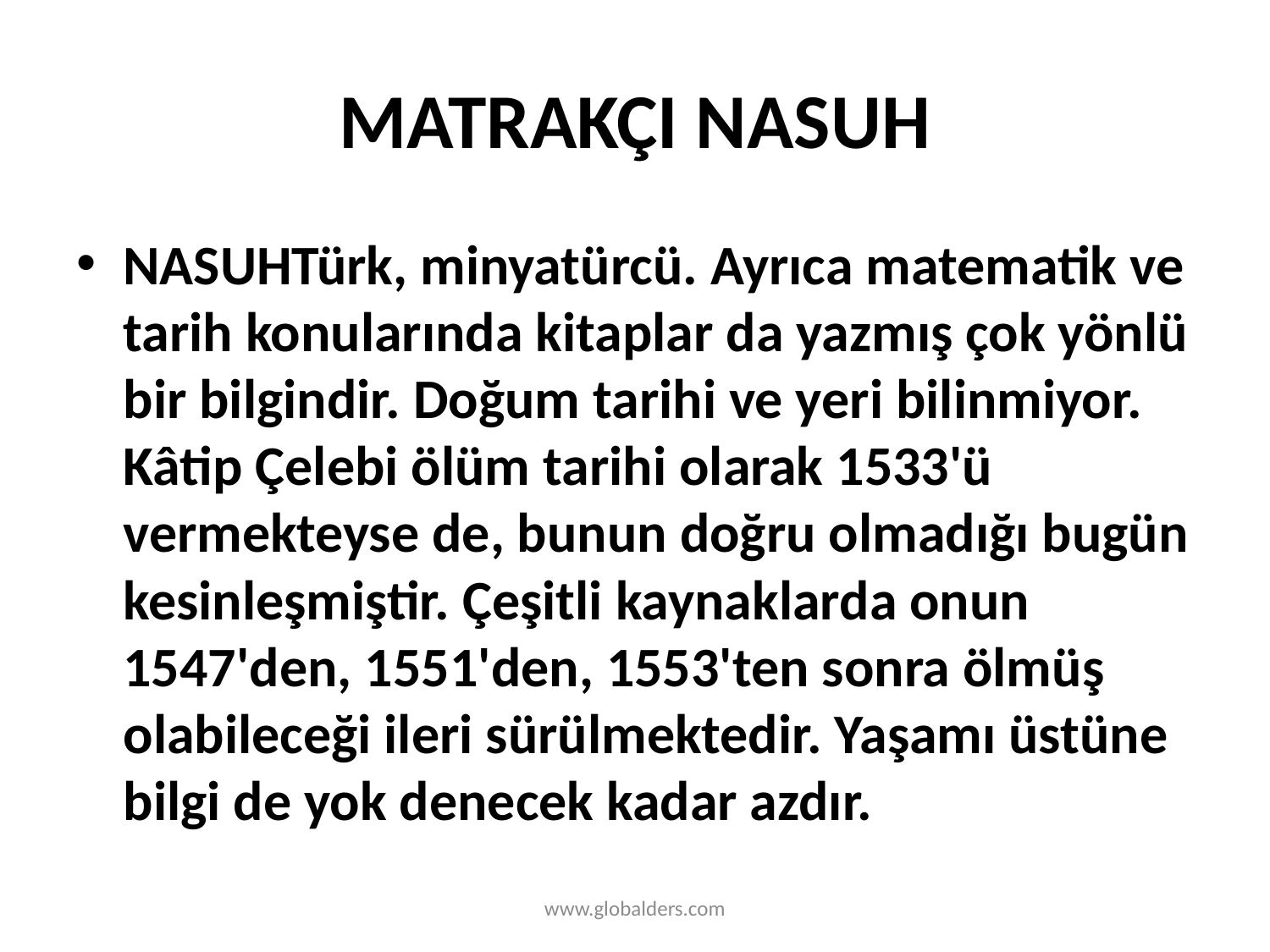

# MATRAKÇI NASUH
NASUHTürk, minyatürcü. Ayrıca matematik ve tarih konularında kitaplar da yazmış çok yönlü bir bilgindir. Doğum tarihi ve yeri bilinmiyor. Kâtip Çelebi ölüm tarihi olarak 1533'ü vermekteyse de, bunun doğru olmadığı bugün kesinleşmiştir. Çeşitli kaynaklarda onun 1547'den, 1551'den, 1553'ten sonra ölmüş olabileceği ileri sürülmektedir. Yaşamı üstüne bilgi de yok denecek kadar azdır.
www.globalders.com